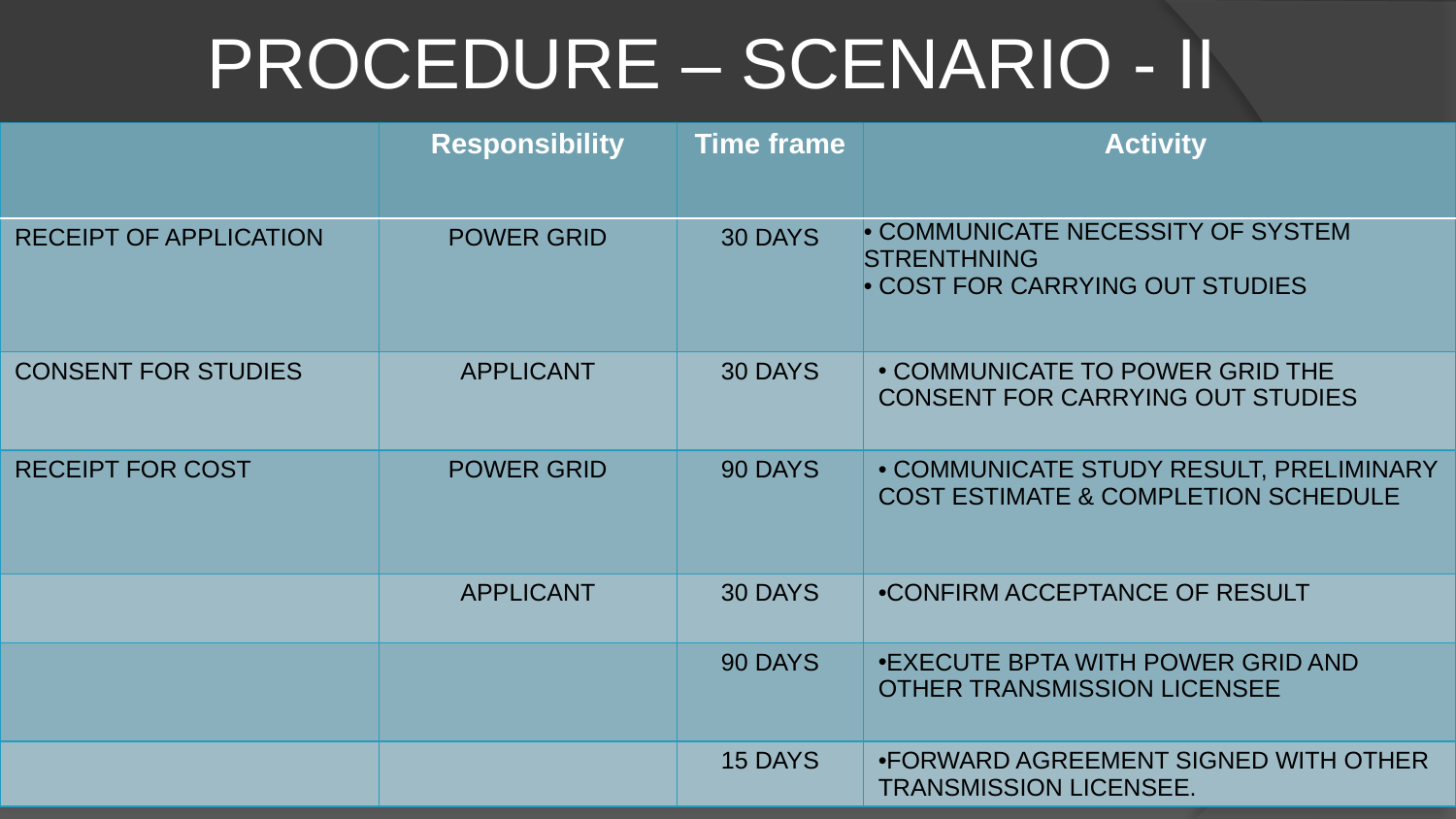

# PROCEDURE – SCENARIO - II
|  | Responsibility | Time frame | Activity |
| --- | --- | --- | --- |
| RECEIPT OF APPLICATION | POWER GRID | 30 DAYS | COMMUNICATE NECESSITY OF SYSTEM STRENTHNING COST FOR CARRYING OUT STUDIES |
| CONSENT FOR STUDIES | APPLICANT | 30 DAYS | COMMUNICATE TO POWER GRID THE CONSENT FOR CARRYING OUT STUDIES |
| RECEIPT FOR COST | POWER GRID | 90 DAYS | COMMUNICATE STUDY RESULT, PRELIMINARY COST ESTIMATE & COMPLETION SCHEDULE |
|  | APPLICANT | 30 DAYS | CONFIRM ACCEPTANCE OF RESULT |
|  |  | 90 DAYS | EXECUTE BPTA WITH POWER GRID AND OTHER TRANSMISSION LICENSEE |
|  |  | 15 DAYS | FORWARD AGREEMENT SIGNED WITH OTHER TRANSMISSION LICENSEE. |